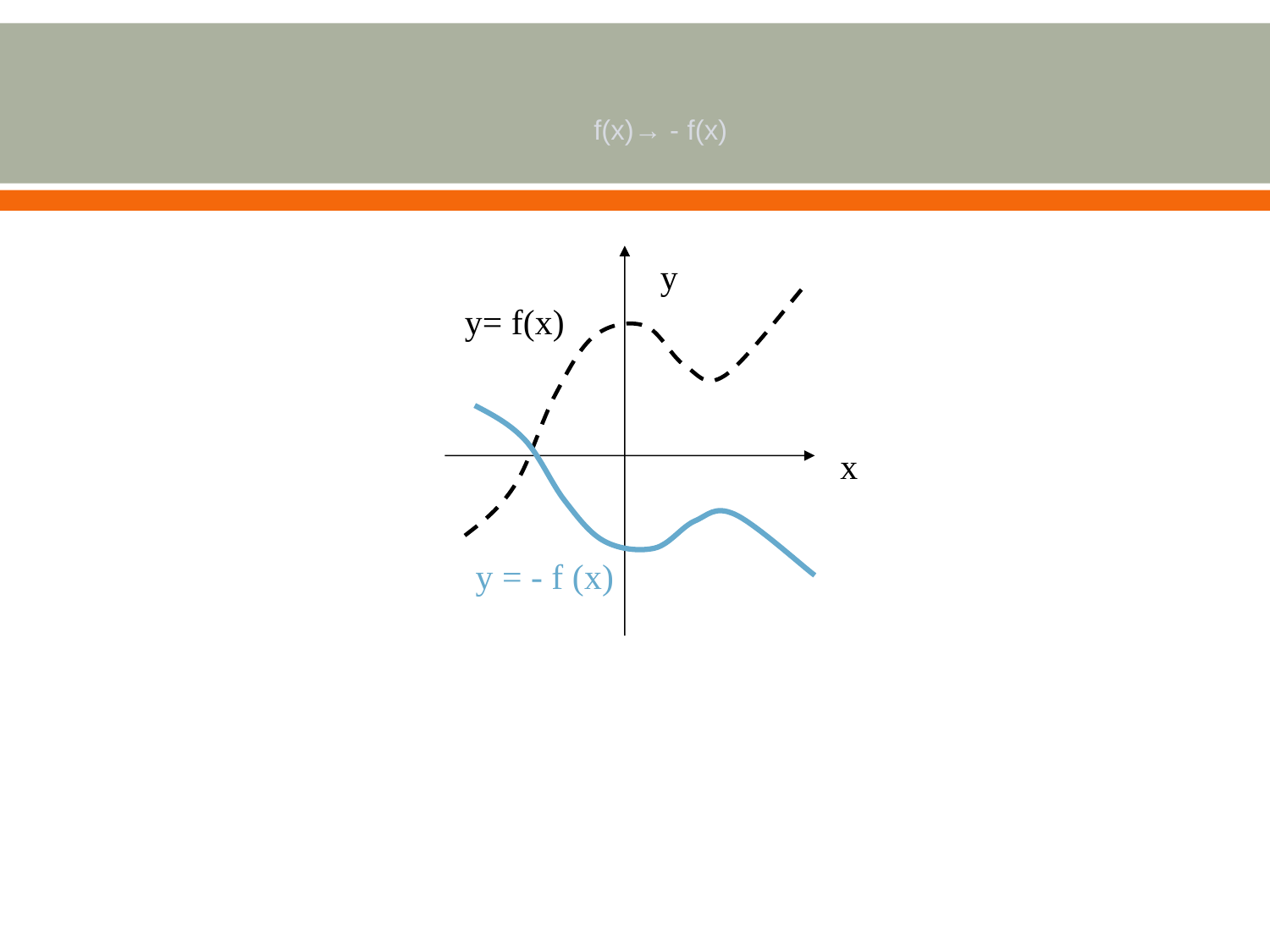

# f(x)→ - f(x)

 у

у= f(х)

 х

 у = - f (х)